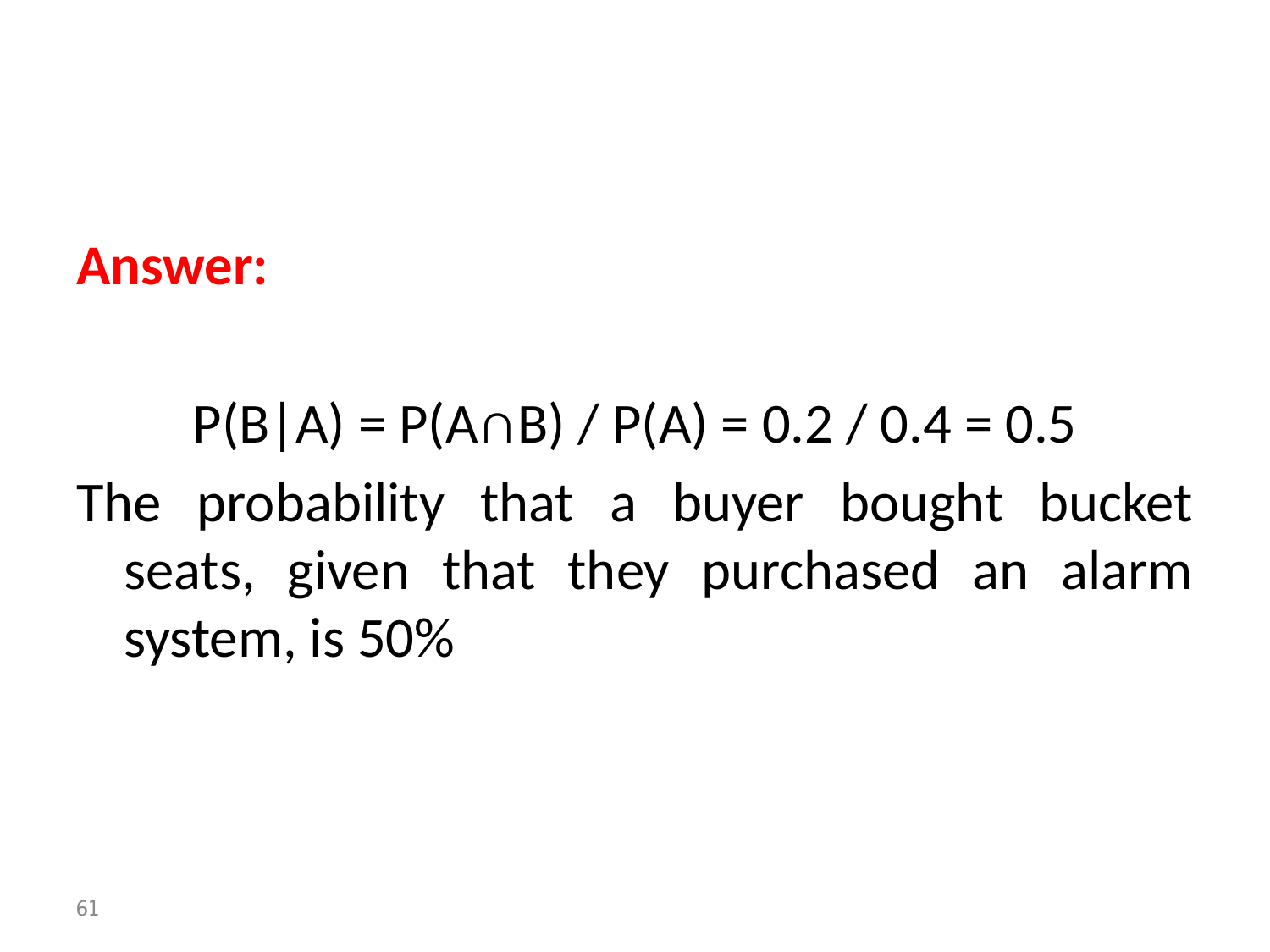

#
Answer:

P(B|A) = P(A∩B) / P(A) = 0.2 / 0.4 = 0.5
The probability that a buyer bought bucket seats, given that they purchased an alarm system, is 50%

61